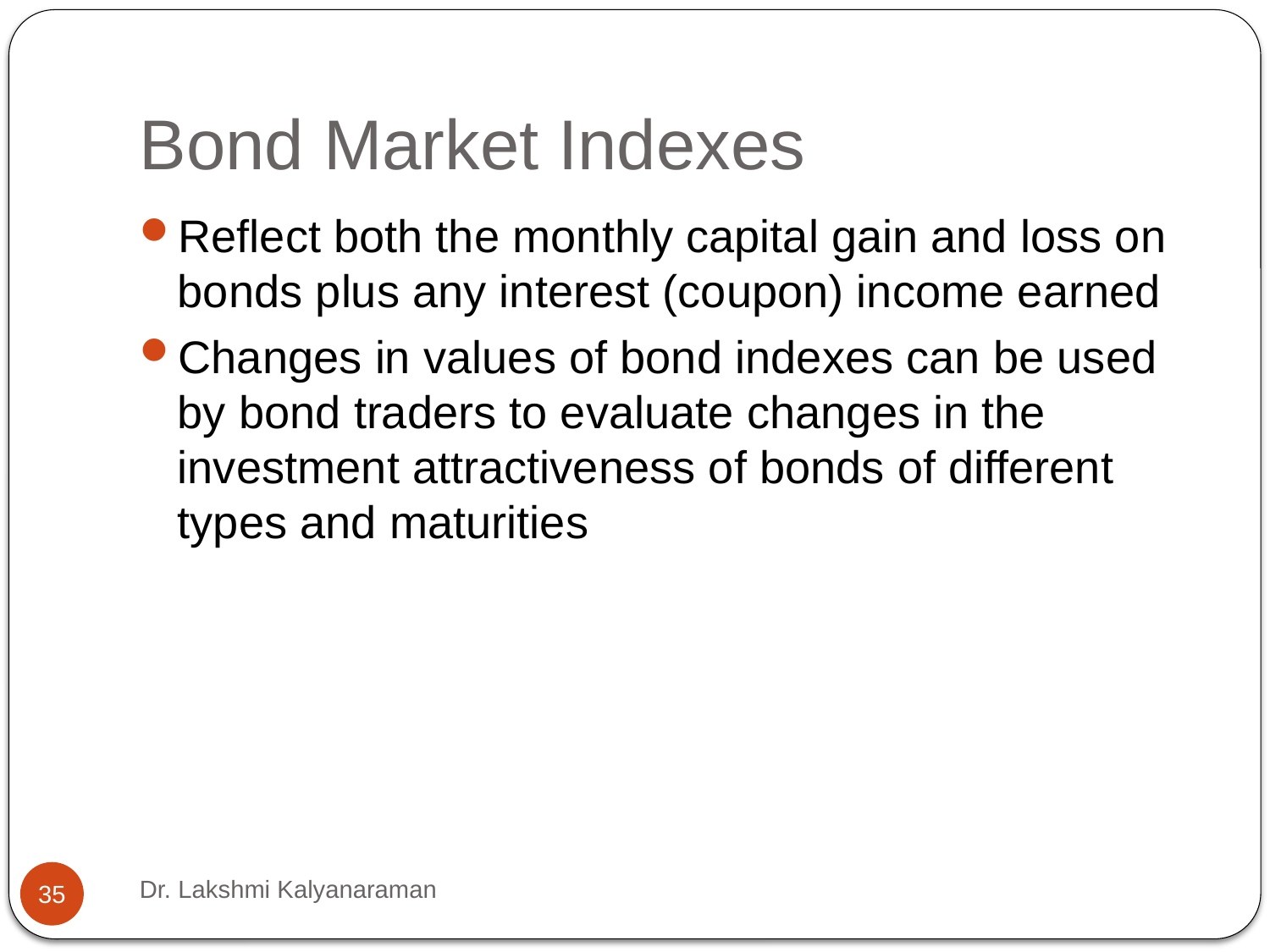

# Bond Market Indexes
Reflect both the monthly capital gain and loss on bonds plus any interest (coupon) income earned
Changes in values of bond indexes can be used by bond traders to evaluate changes in the investment attractiveness of bonds of different types and maturities

Dr. Lakshmi Kalyanaraman
35